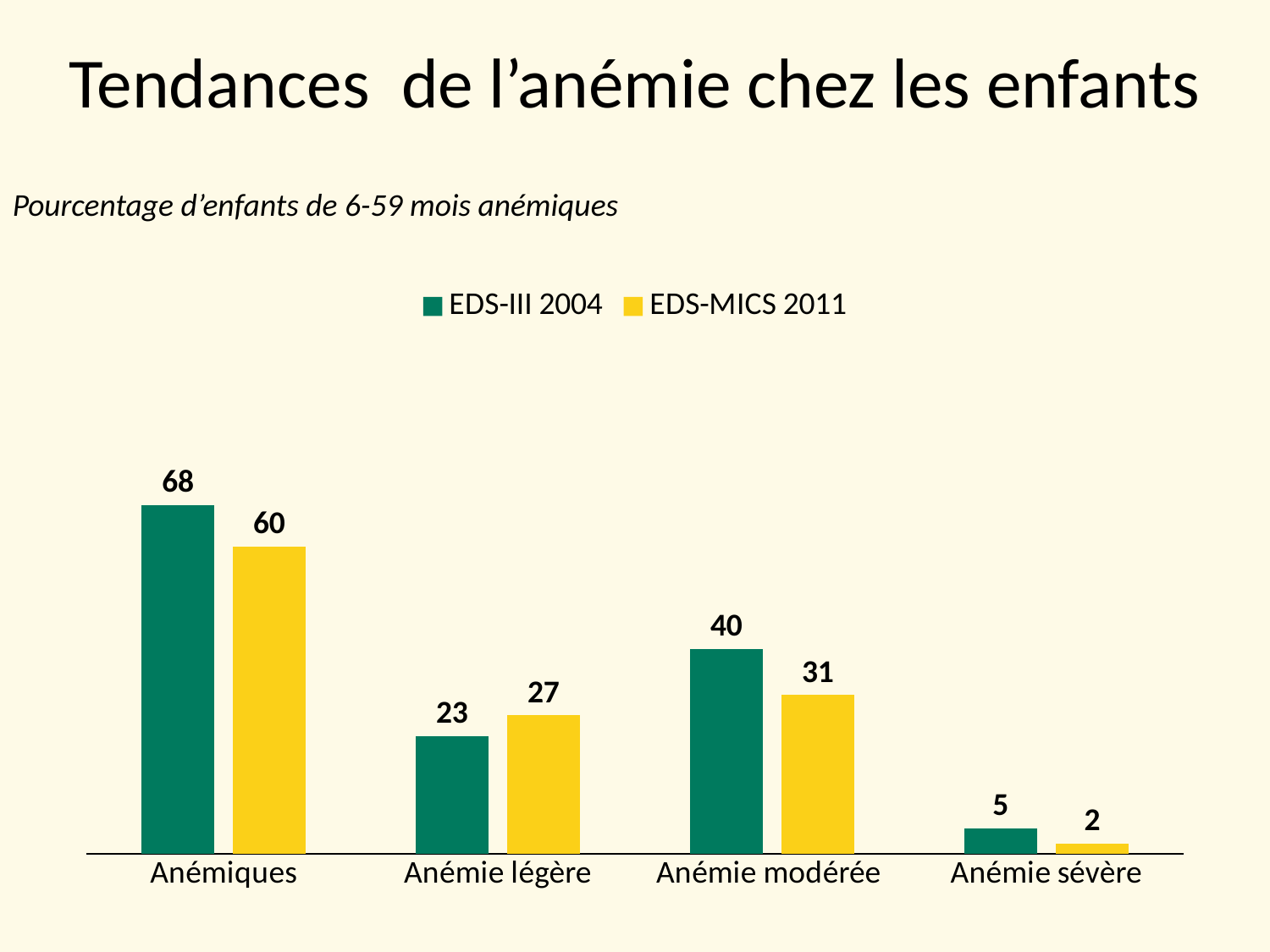

# Tendances  de l’anémie chez les enfants
Pourcentage d’enfants de 6-59 mois anémiques

### Chart

| Category | EDS-III 2004 | EDS-MICS 2011 |
|---|---|---|
| Anémiques | 68.0 | 60.0 |
| Anémie légère | 23.0 | 27.0 |
| Anémie modérée  | 40.0 | 31.0 |
| Anémie sévère | 5.0 | 2.0 |